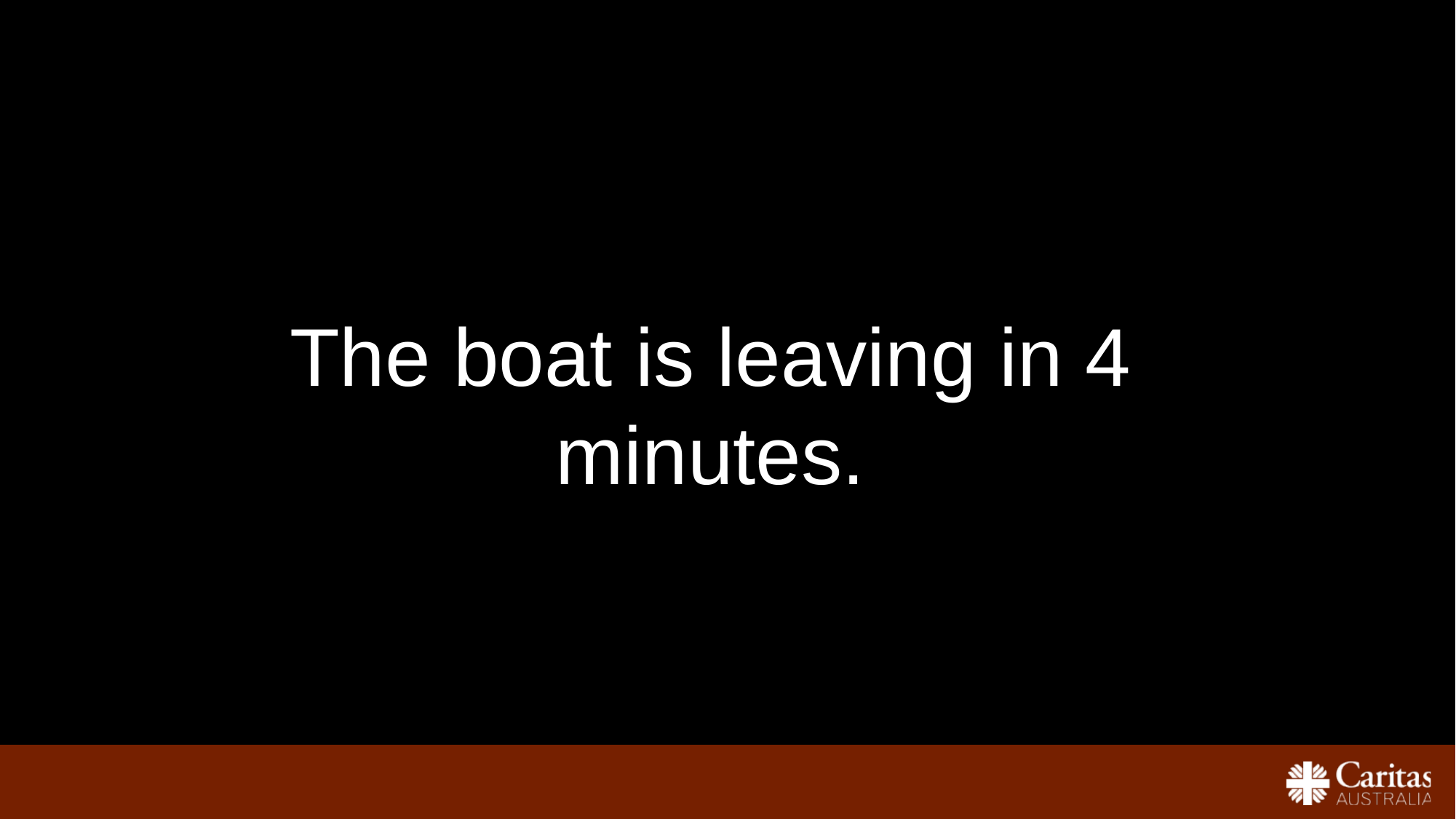

The boat is leaving in 4 minutes.